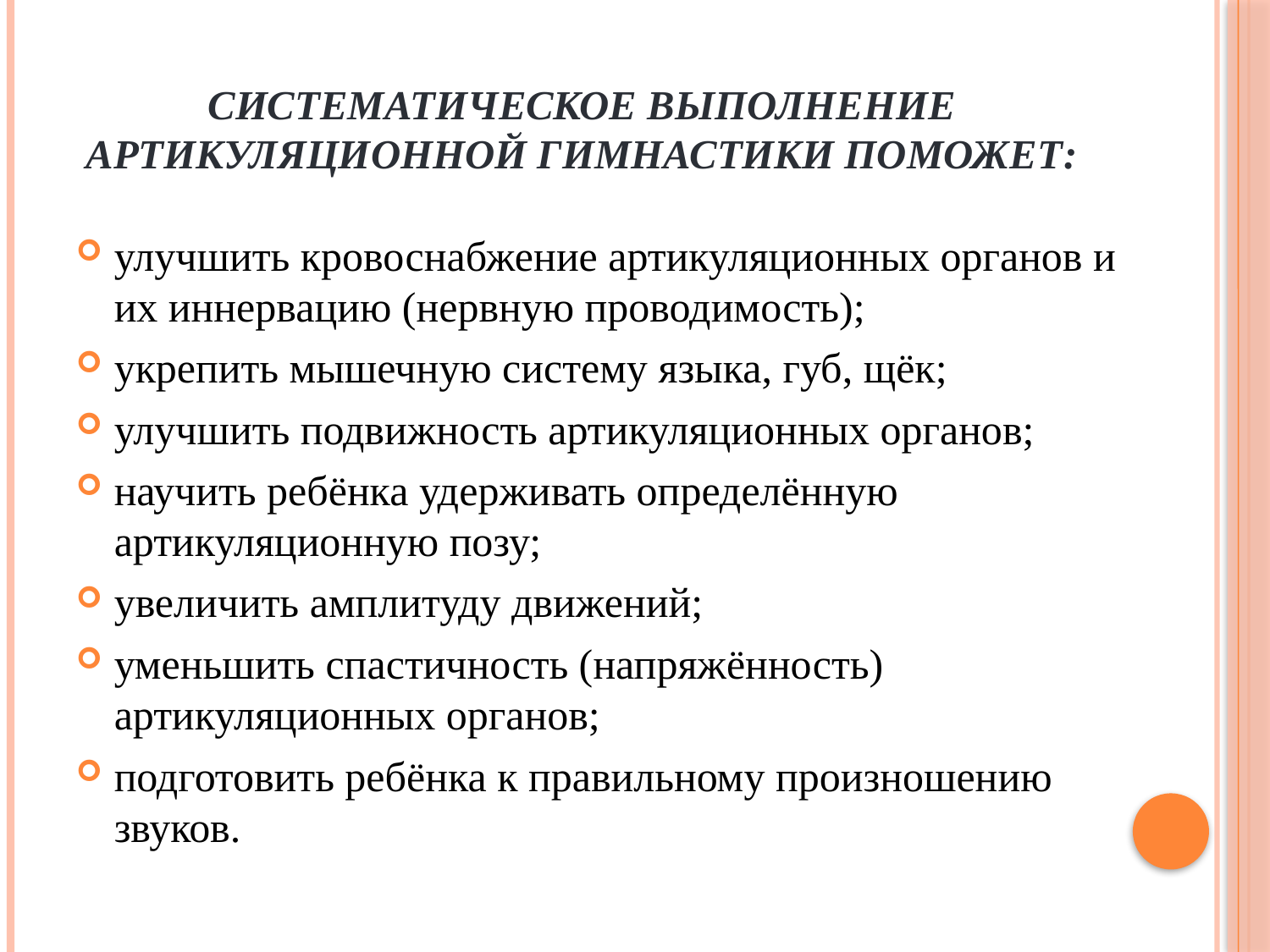

# Систематическое выполнение артикуляционной гимнастики поможет:
улучшить кровоснабжение артикуляционных органов и их иннервацию (нервную проводимость);
укрепить мышечную систему языка, губ, щёк;
улучшить подвижность артикуляционных органов;
научить ребёнка удерживать определённую артикуляционную позу;
увеличить амплитуду движений;
уменьшить спастичность (напряжённость) артикуляционных органов;
подготовить ребёнка к правильному произношению звуков.